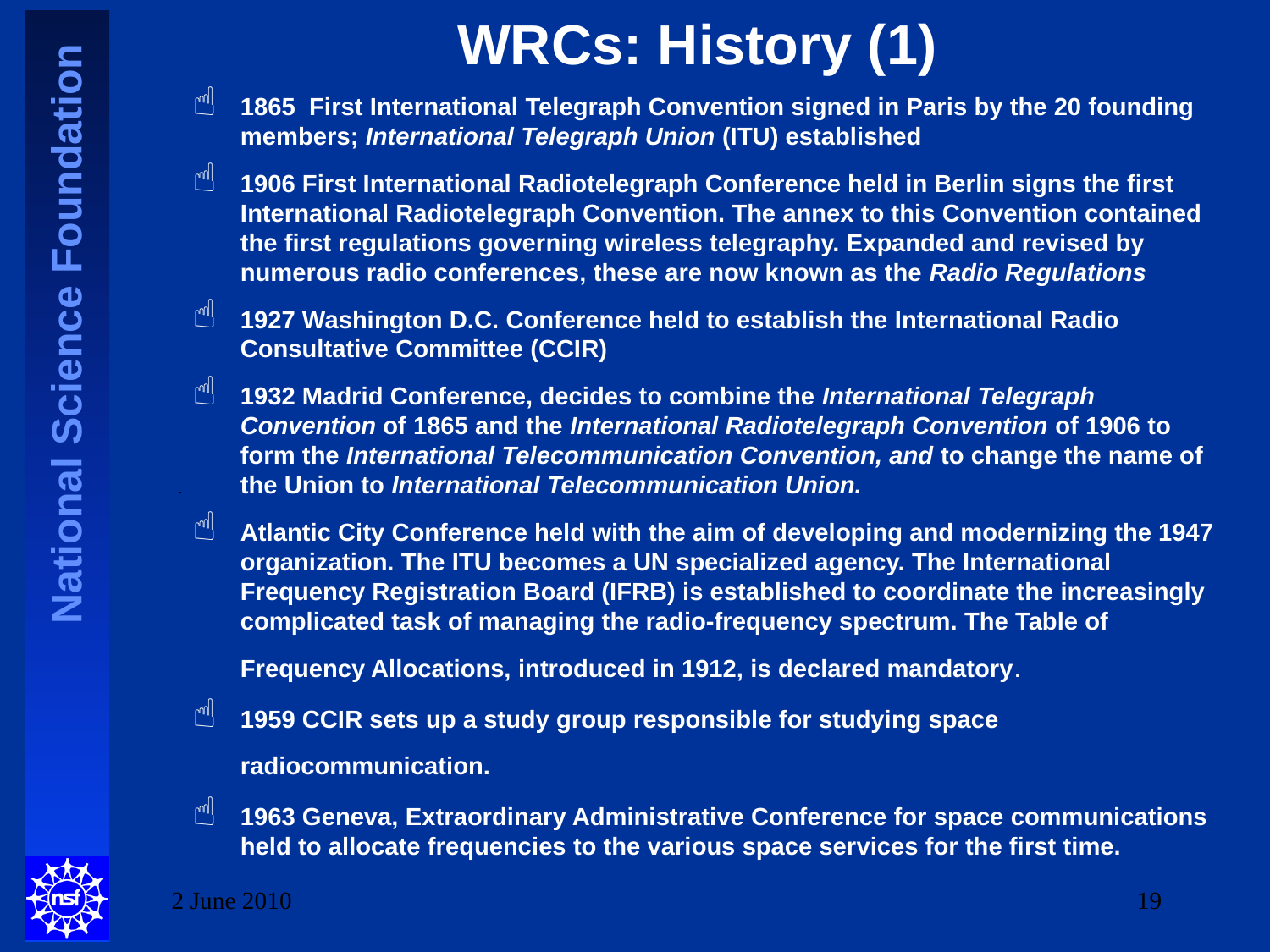

# WRCs: History (1)
1865  First International Telegraph Convention signed in Paris by the 20 founding members; International Telegraph Union (ITU) established
1906 First International Radiotelegraph Conference held in Berlin signs the first International Radiotelegraph Convention. The annex to this Convention contained the first regulations governing wireless telegraphy. Expanded and revised by numerous radio conferences, these are now known as the Radio Regulations
1927 Washington D.C. Conference held to establish the International Radio Consultative Committee (CCIR)
1932 Madrid Conference, decides to combine the International Telegraph Convention of 1865 and the International Radiotelegraph Convention of 1906 to form the International Telecommunication Convention, and to change the name of the Union to International Telecommunication Union.
Atlantic City Conference held with the aim of developing and modernizing the 1947 organization. The ITU becomes a UN specialized agency. The International Frequency Registration Board (IFRB) is established to coordinate the increasingly complicated task of managing the radio-frequency spectrum. The Table of Frequency Allocations, introduced in 1912, is declared mandatory.
1959 CCIR sets up a study group responsible for studying space radiocommunication.
1963 Geneva, Extraordinary Administrative Conference for space communications held to allocate frequencies to the various space services for the first time.
2 June 2010
19